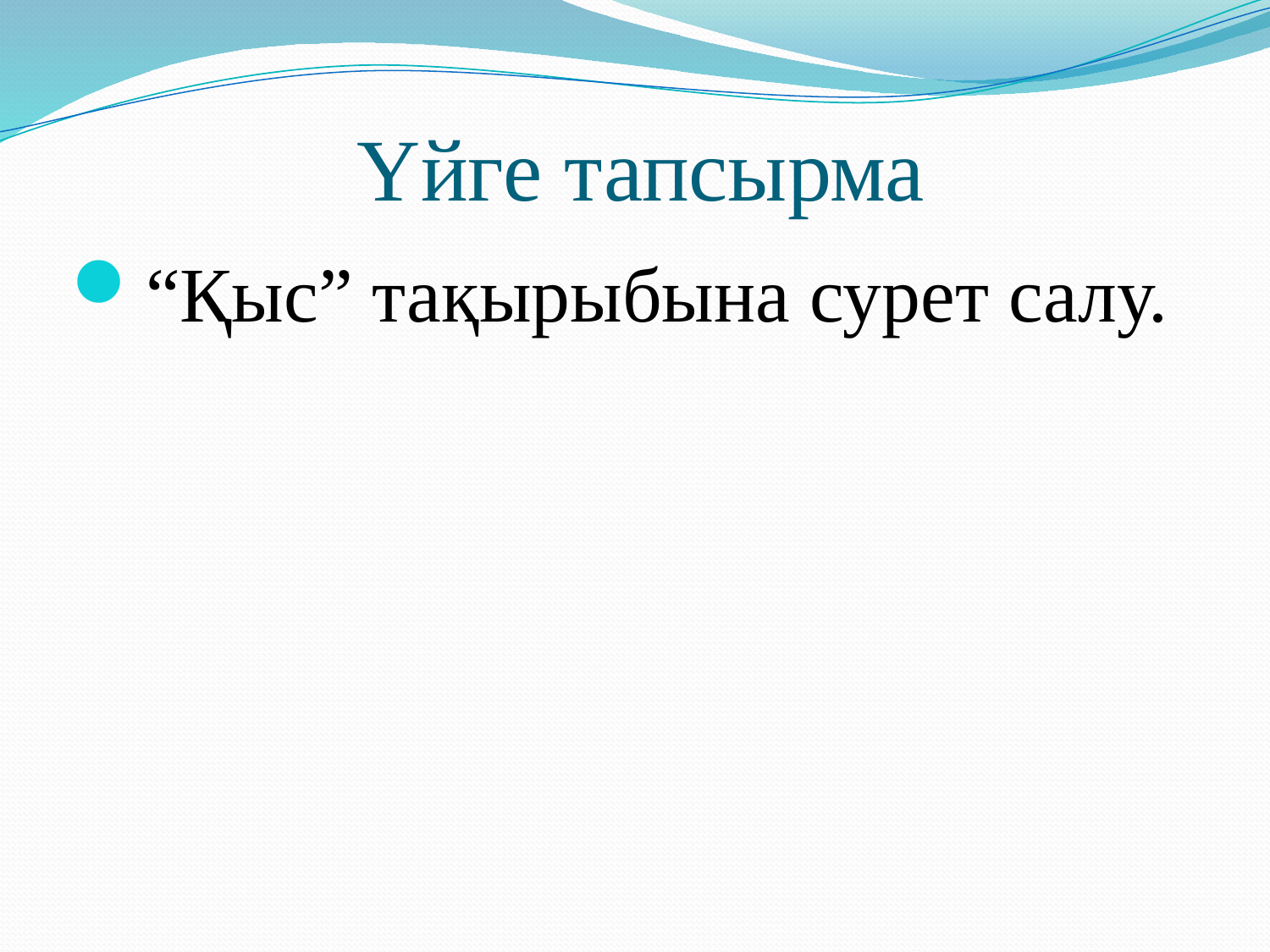

# Үйге тапсырма
“Қыс” тақырыбына сурет салу.